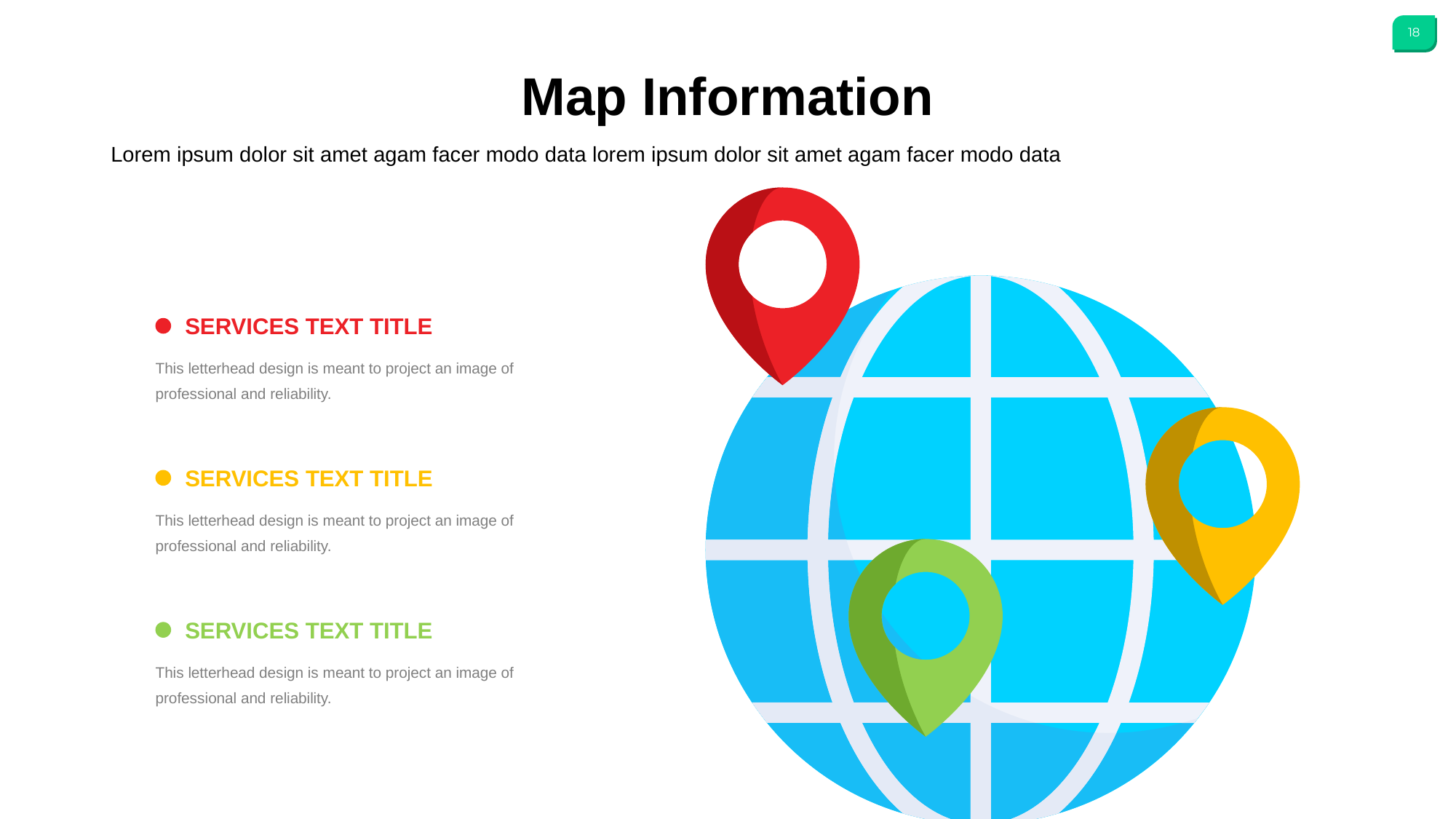

Map Information
Lorem ipsum dolor sit amet agam facer modo data lorem ipsum dolor sit amet agam facer modo data

SERVICES TEXT TITLE

This letterhead design is meant to project an image of professional and reliability.
SERVICES TEXT TITLE

This letterhead design is meant to project an image of professional and reliability.
SERVICES TEXT TITLE

This letterhead design is meant to project an image of professional and reliability.